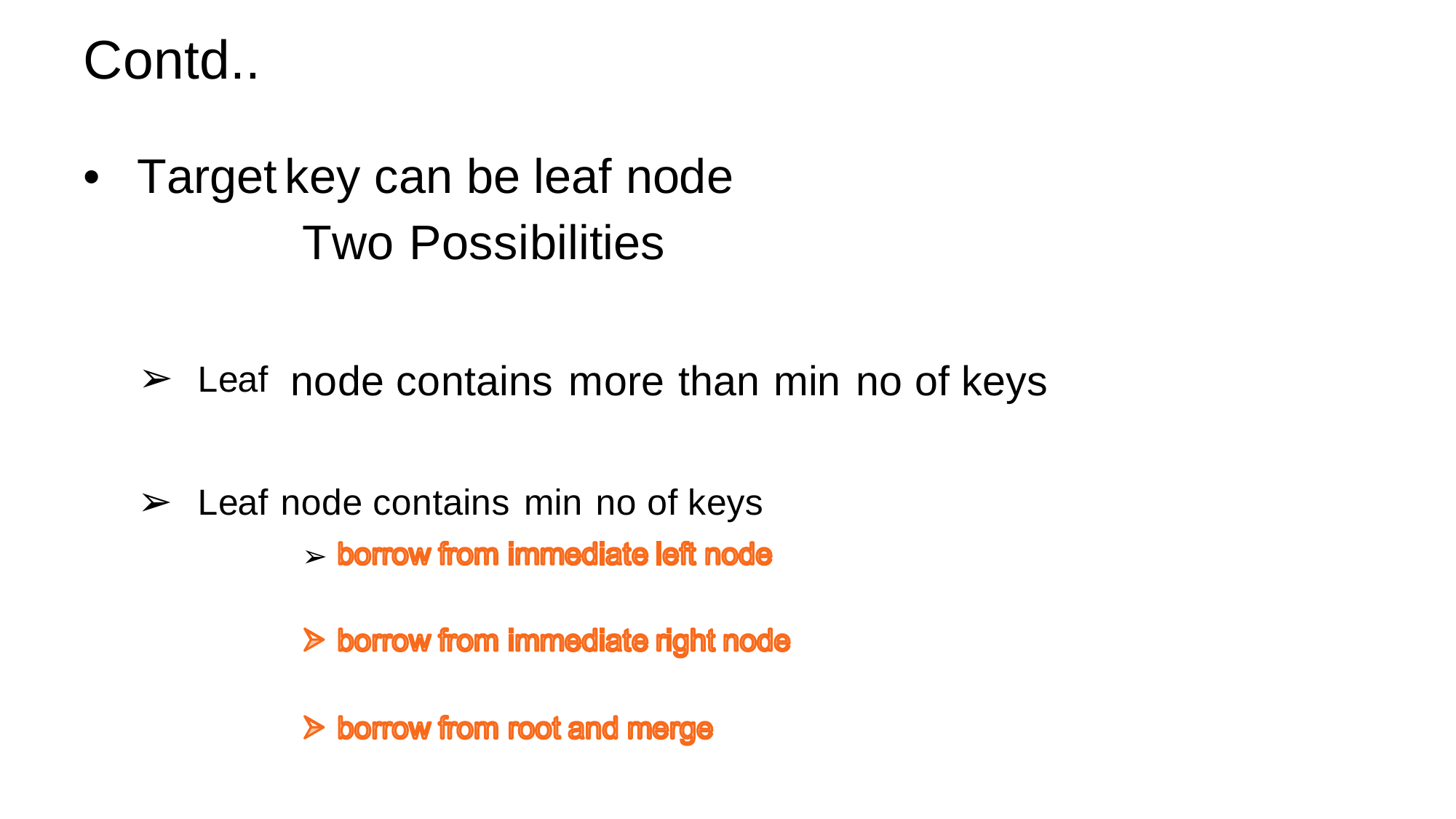

Contd..
•
Target
key can be leaf node
Two Possibilities
➢  Leaf
node contains more than min no of keys
➢  Leaf node contains min no of keys
➢